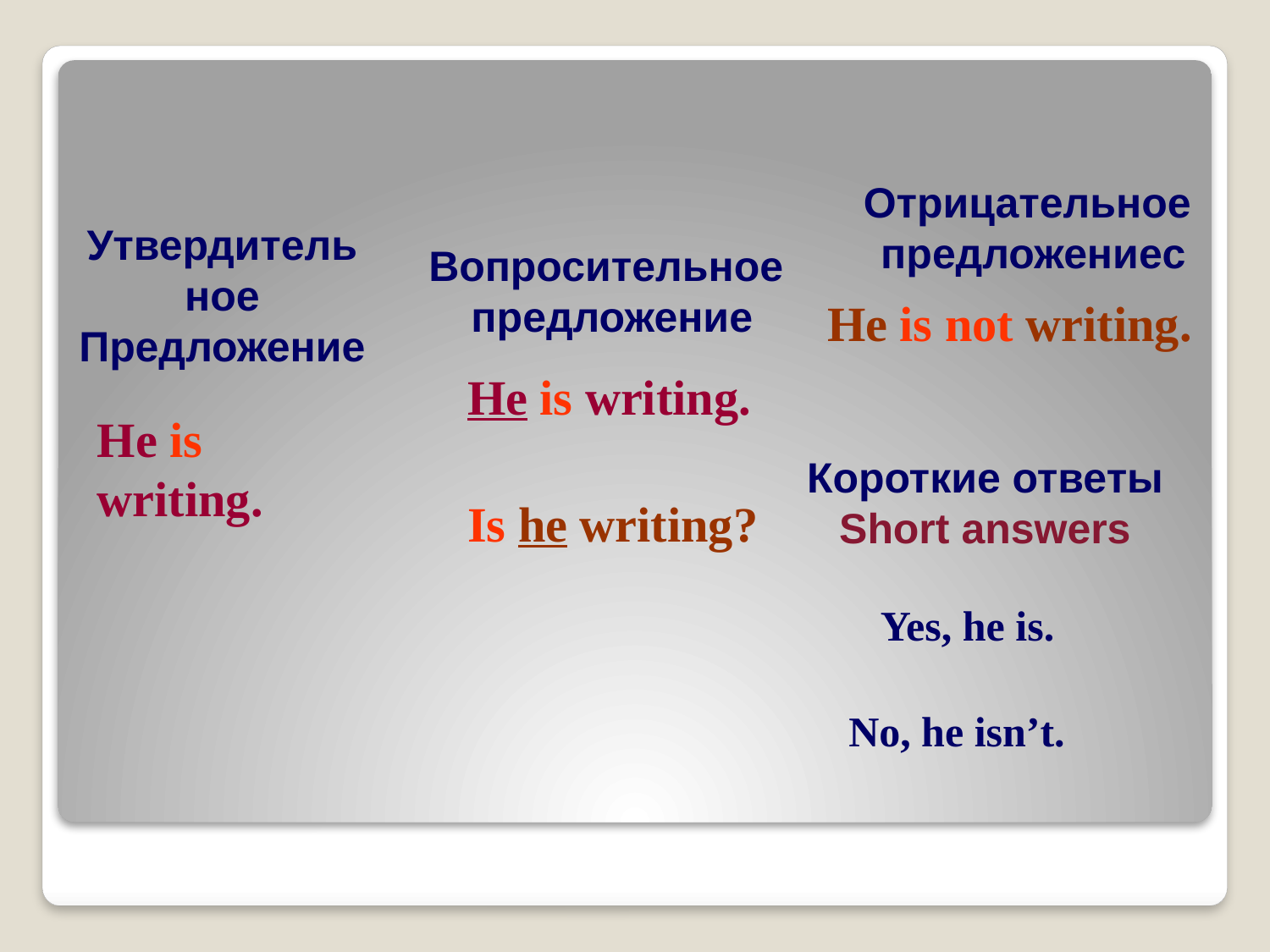

Отрицательное
предложениеc
Утвердительное
Предложение

Вопросительное
предложение
He is not writing.
He is writing.
He is writing.
Короткие ответы
Short answers
Is he writing?
Yes, he is.
No, he isn’t.